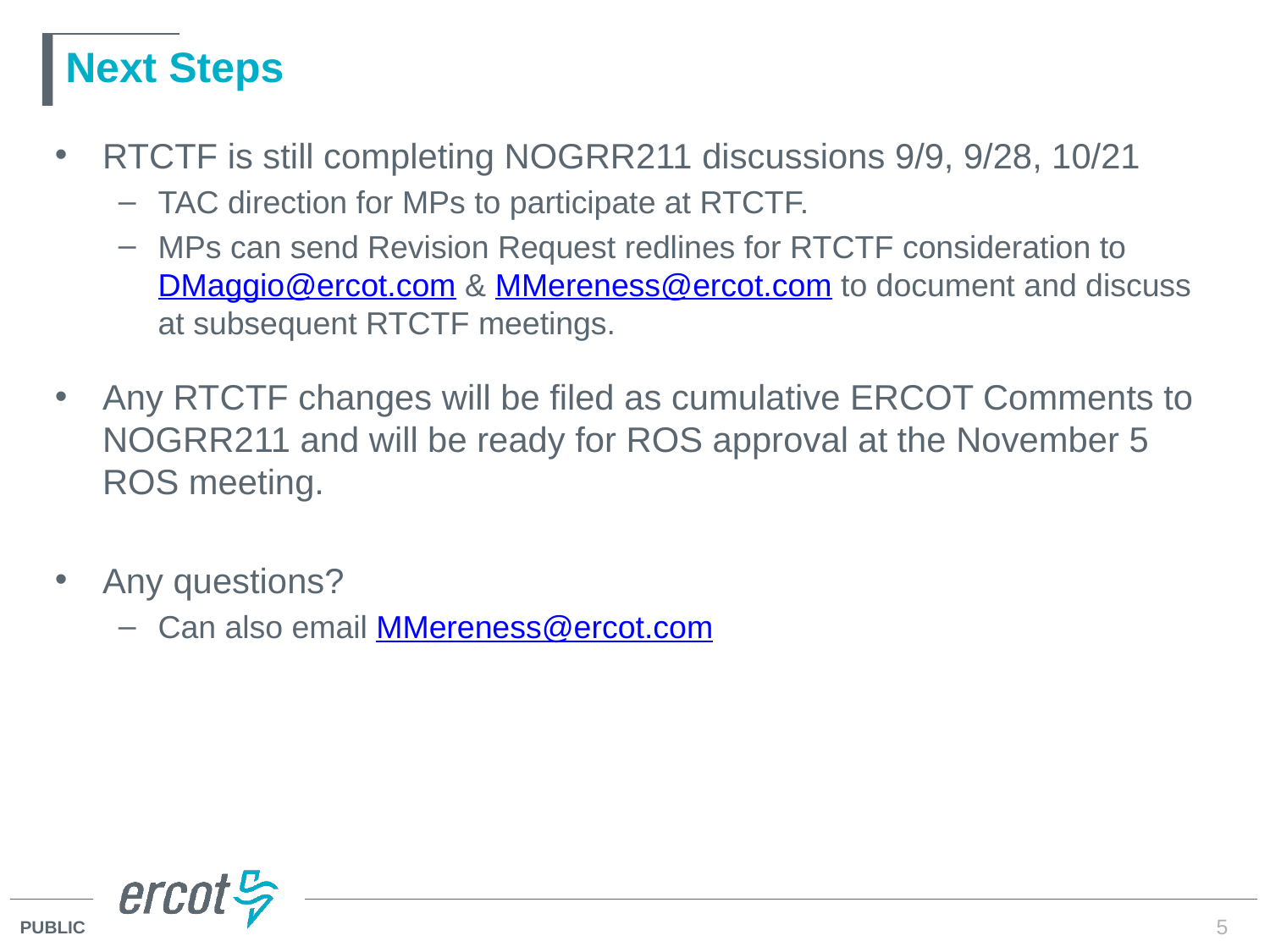

# Next Steps
RTCTF is still completing NOGRR211 discussions 9/9, 9/28, 10/21
TAC direction for MPs to participate at RTCTF.
MPs can send Revision Request redlines for RTCTF consideration to DMaggio@ercot.com & MMereness@ercot.com to document and discuss at subsequent RTCTF meetings.

Any RTCTF changes will be filed as cumulative ERCOT Comments to NOGRR211 and will be ready for ROS approval at the November 5 ROS meeting.

Any questions?
Can also email MMereness@ercot.com

5